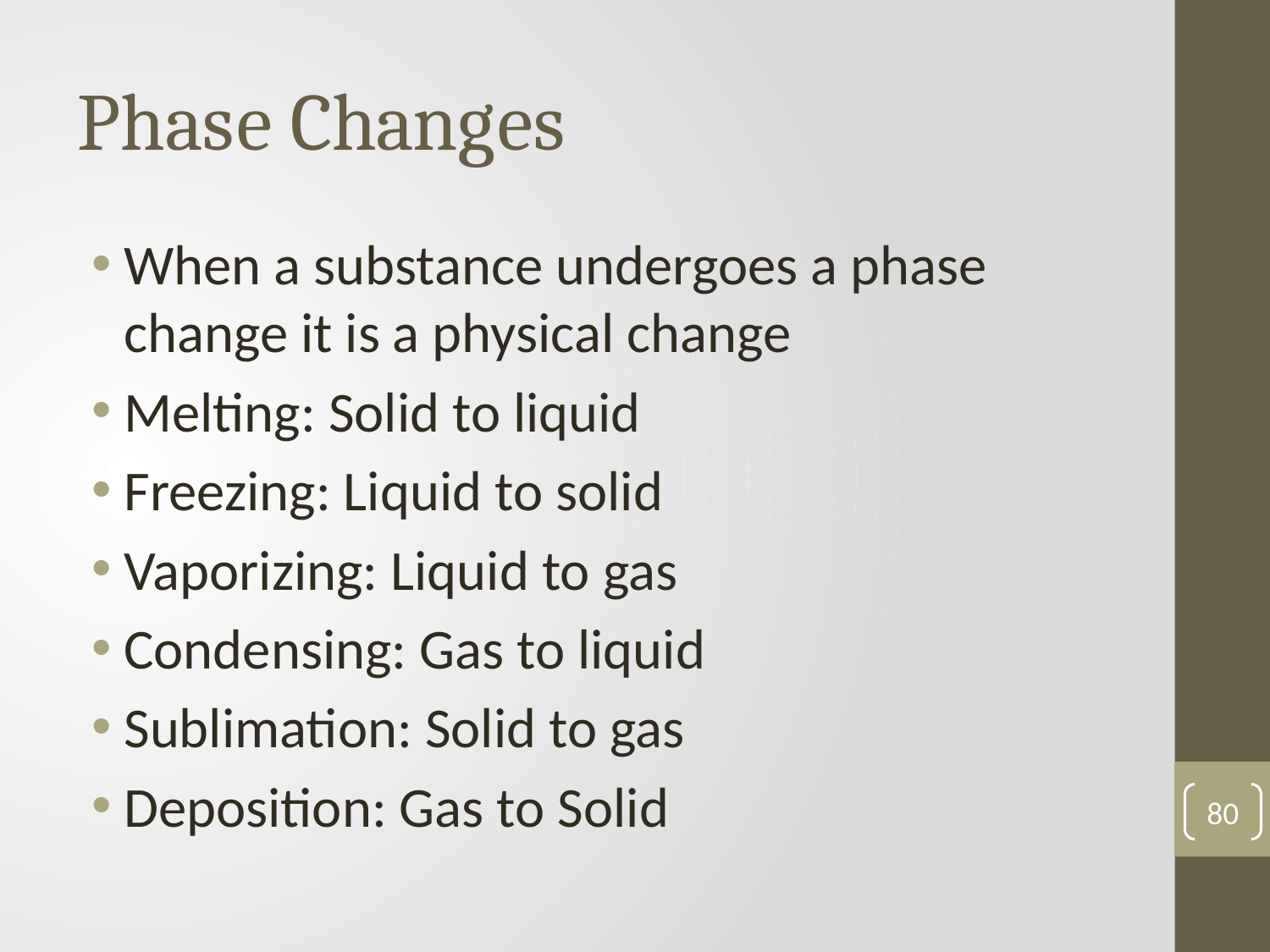

# Phase Changes
When a substance undergoes a phase change it is a physical change
Melting: Solid to liquid
Freezing: Liquid to solid
Vaporizing: Liquid to gas
Condensing: Gas to liquid
Sublimation: Solid to gas
Deposition: Gas to Solid
80